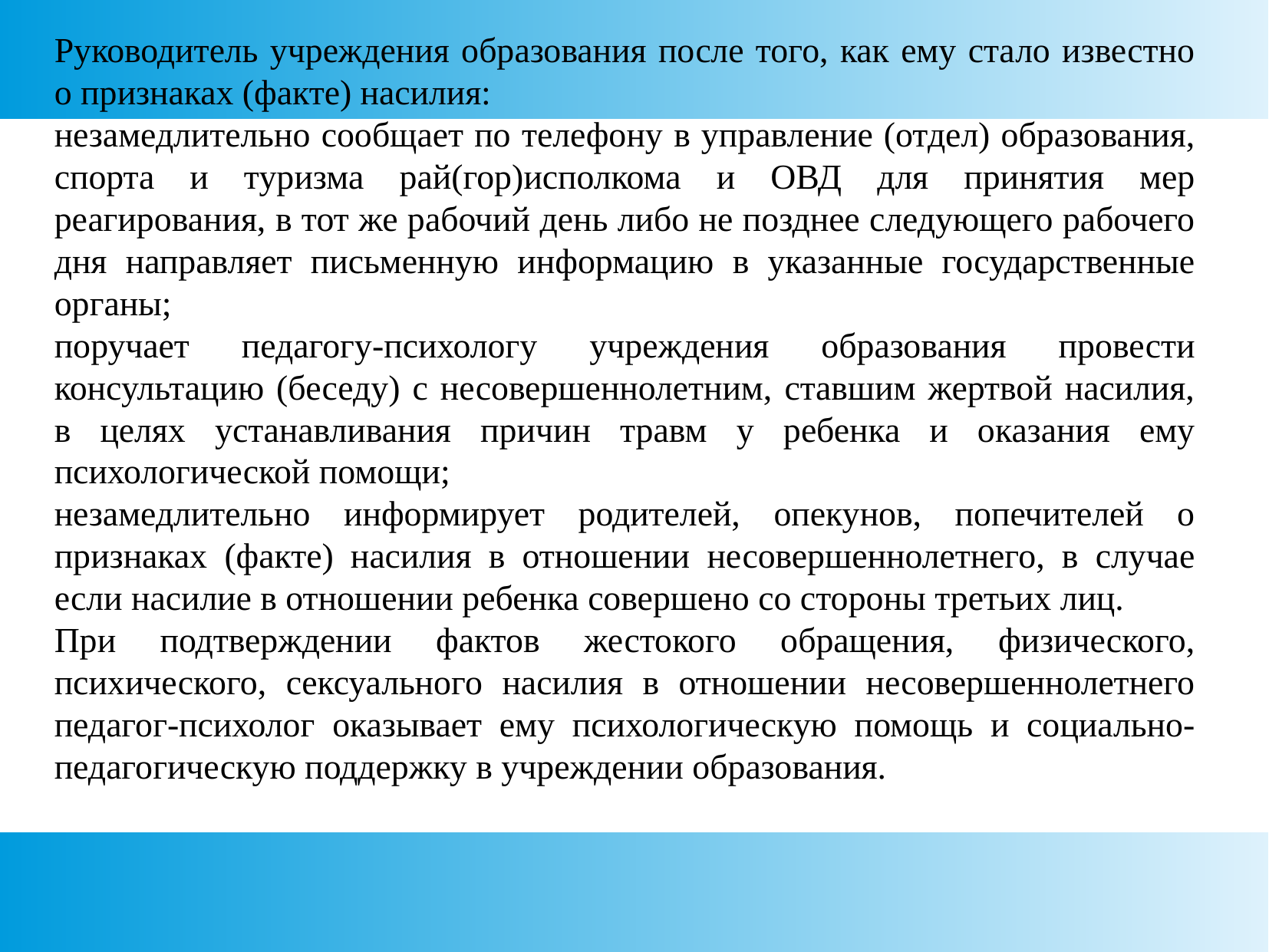

Руководитель учреждения образования после того, как ему стало известно о признаках (факте) насилия:
незамедлительно сообщает по телефону в управление (отдел) образования, спорта и туризма рай(гор)исполкома и ОВД для принятия мер реагирования, в тот же рабочий день либо не позднее следующего рабочего дня направляет письменную информацию в указанные государственные органы;
поручает педагогу-психологу учреждения образования провести консультацию (беседу) с несовершеннолетним, ставшим жертвой насилия, в целях устанавливания причин травм у ребенка и оказания ему психологической помощи;
незамедлительно информирует родителей, опекунов, попечителей о признаках (факте) насилия в отношении несовершеннолетнего, в случае если насилие в отношении ребенка совершено со стороны третьих лиц.
При подтверждении фактов жестокого обращения, физического, психического, сексуального насилия в отношении несовершеннолетнего педагог-психолог оказывает ему психологическую помощь и социально-педагогическую поддержку в учреждении образования.